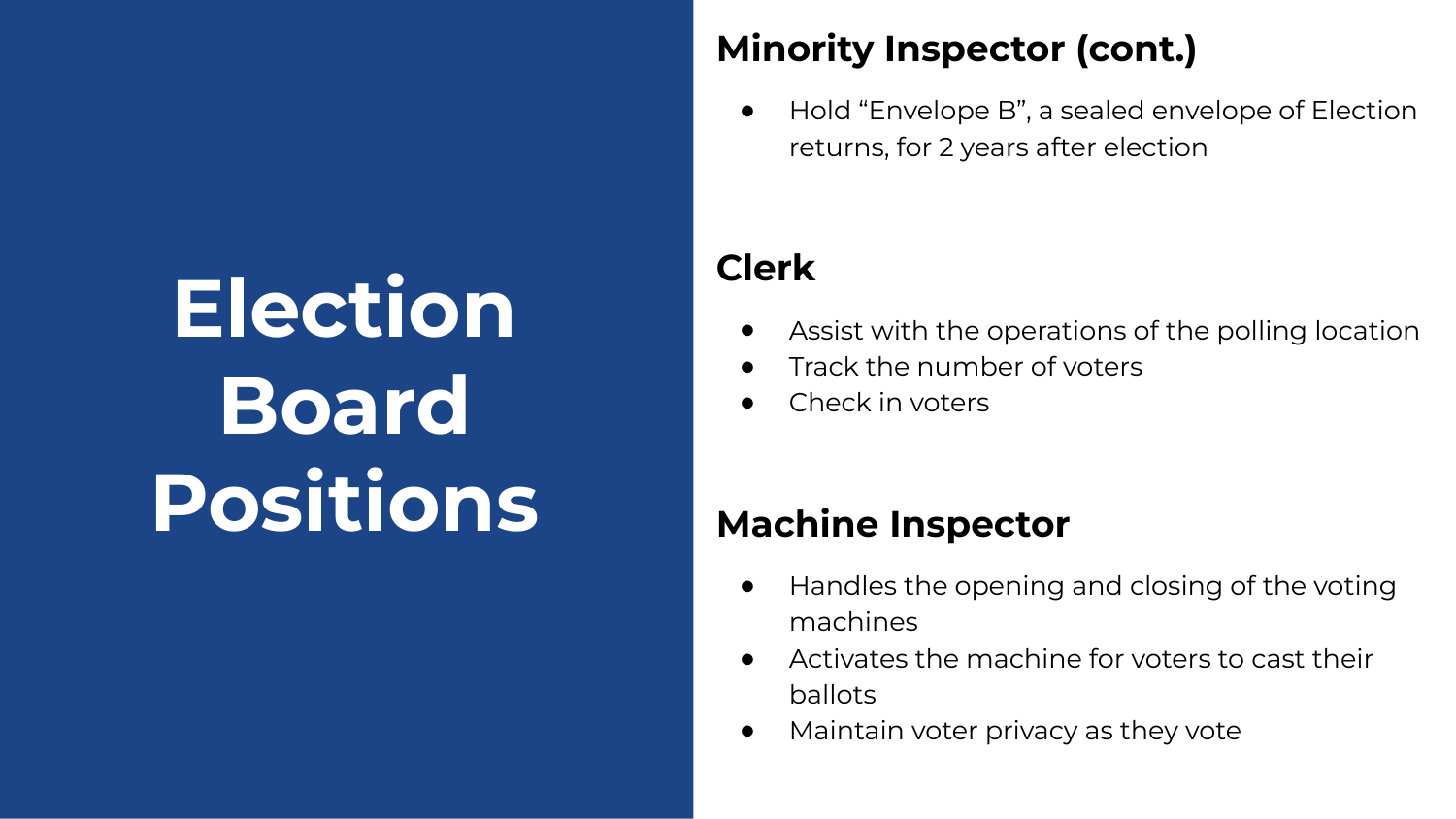

Minority Inspector (cont.)
Hold “Envelope B”, a sealed envelope of Election returns, for 2 years after election

Clerk
Assist with the operations of the polling location
Track the number of voters
Check in voters

Machine Inspector
Handles the opening and closing of the voting machines
Activates the machine for voters to cast their ballots
Maintain voter privacy as they vote

Election Board
Positions
Election Board
Positions